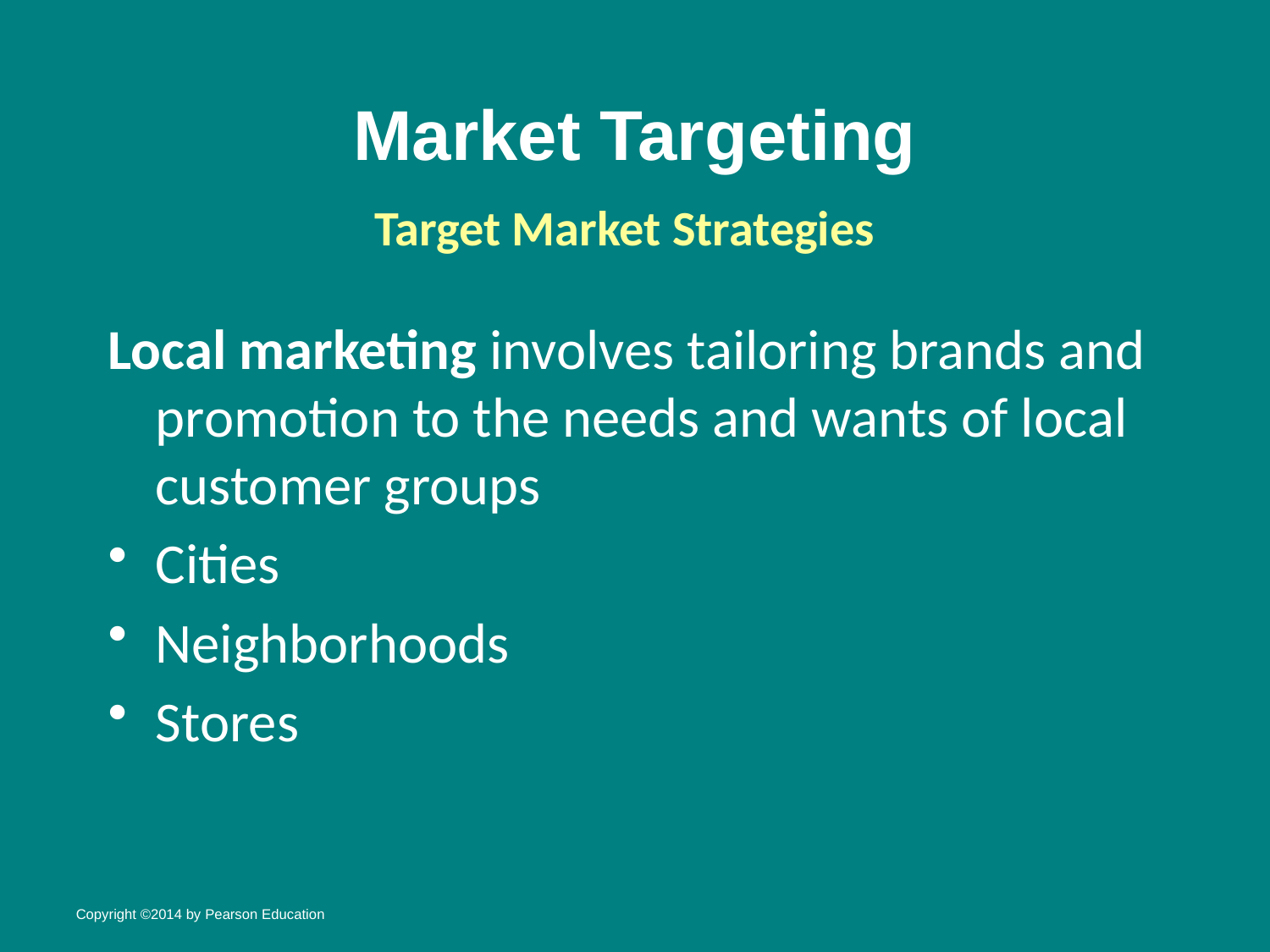

# Market Targeting
Target Market Strategies

Local marketing involves tailoring brands and promotion to the needs and wants of local customer groups
Cities
Neighborhoods
Stores

Copyright ©2014 by Pearson Education